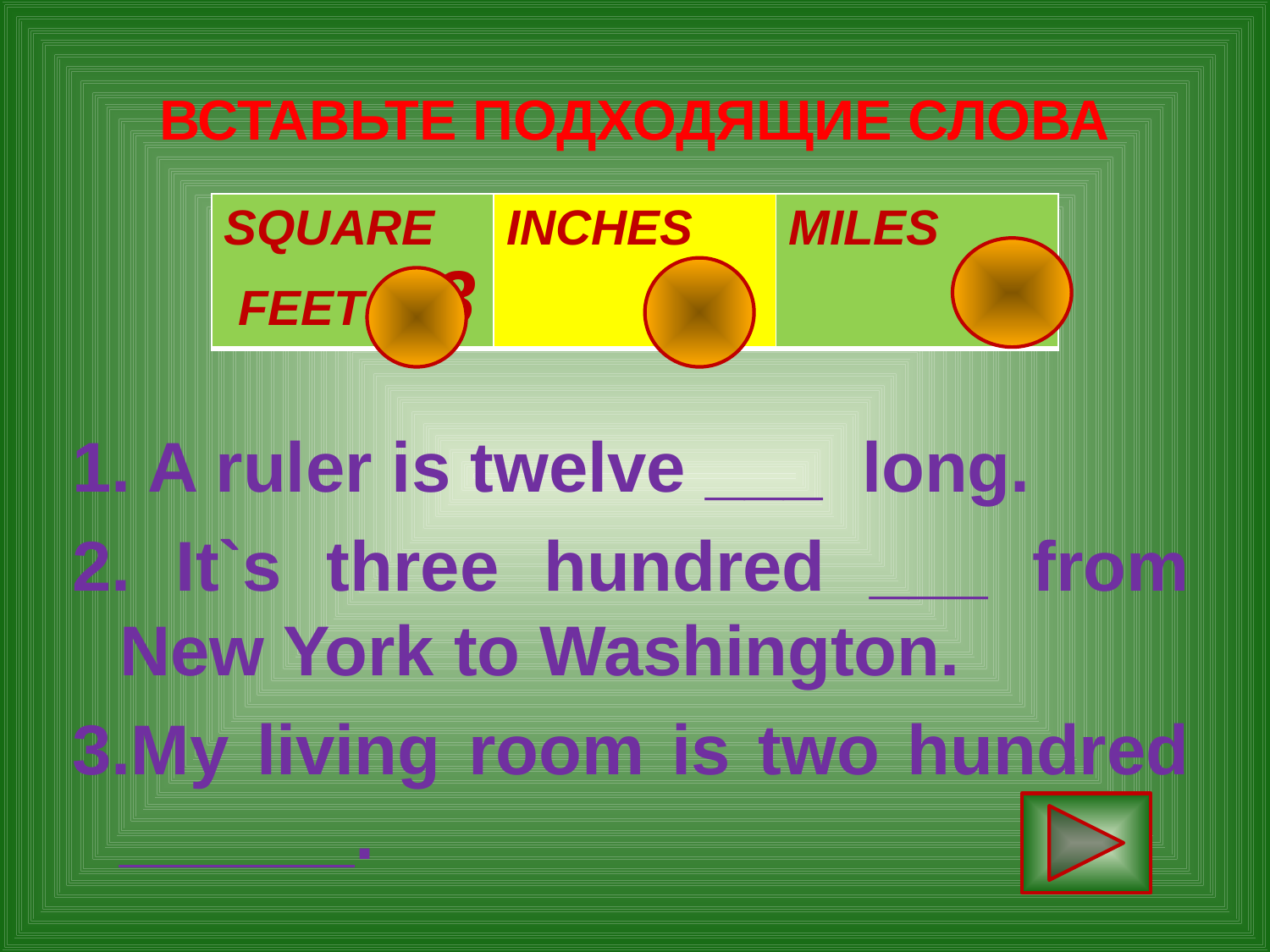

# ВСТАВЬТЕ ПОДХОДЯЩИЕ СЛОВА
| SQUARE FEET 3 | INCHES 1 | MILES 2 |
| --- | --- | --- |

1. A ruler is twelve ___  long.
2. It`s three hundred ___ from New York to Washington.
3.My living room is two hundred ______.